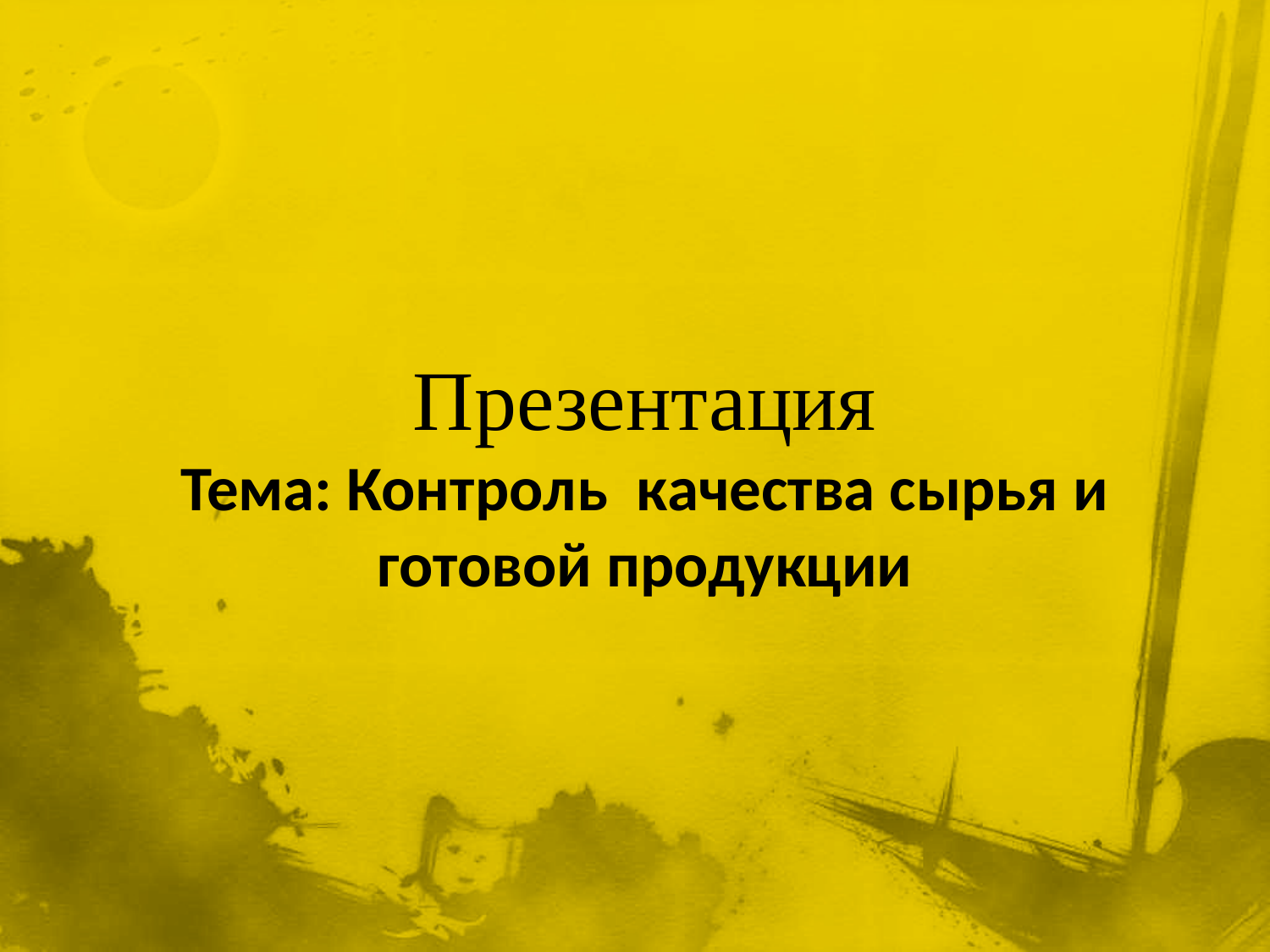

Презентация
Тема: Контроль  качества сырья и готовой продукции